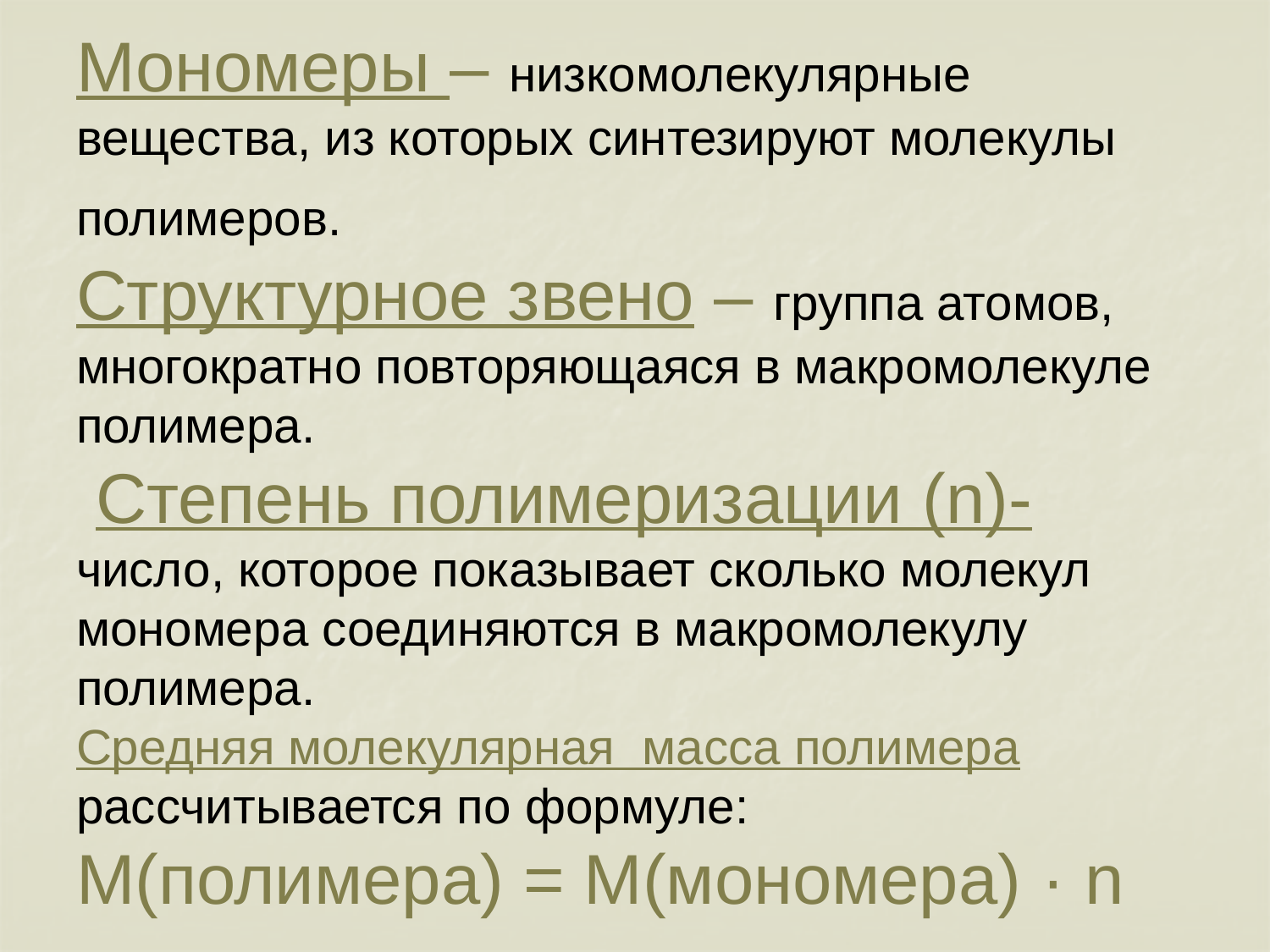

# Мономеры – низкомолекулярные вещества, из которых синтезируют молекулы полимеров. Структурное звено – группа атомов, многократно повторяющаяся в макромолекуле полимера. Степень полимеризации (n)- число, которое показывает сколько молекул мономера соединяются в макромолекулу полимера. Средняя молекулярная  масса полимера рассчитывается по формуле: M(полимера) = М(мономера) · n